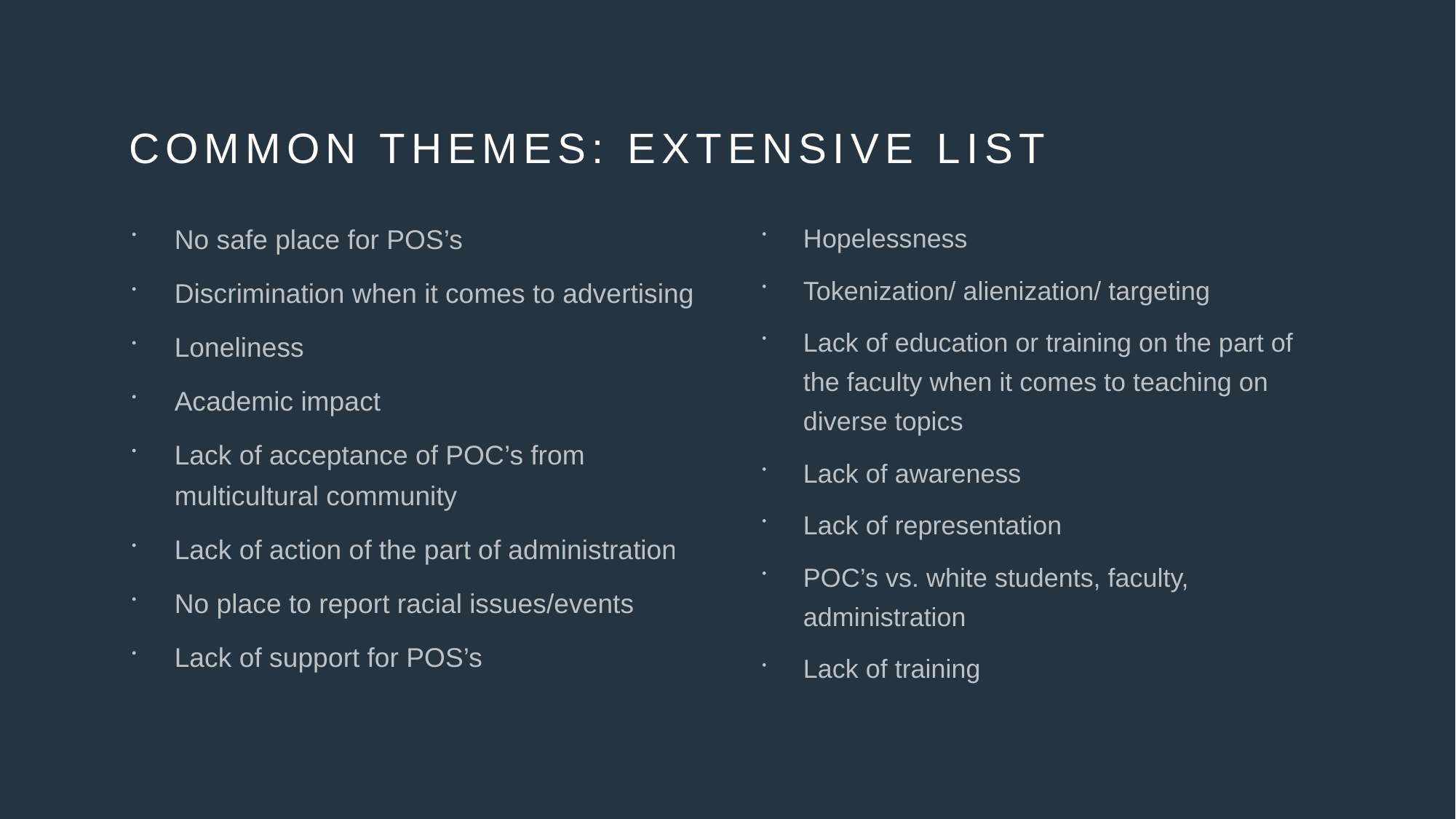

# Common Themes: Extensive list
No safe place for POS’s
Discrimination when it comes to advertising
Loneliness
Academic impact
Lack of acceptance of POC’s from multicultural community
Lack of action of the part of administration
No place to report racial issues/events
Lack of support for POS’s

Hopelessness
Tokenization/ alienization/ targeting
Lack of education or training on the part of the faculty when it comes to teaching on diverse topics
Lack of awareness
Lack of representation
POC’s vs. white students, faculty, administration
Lack of training